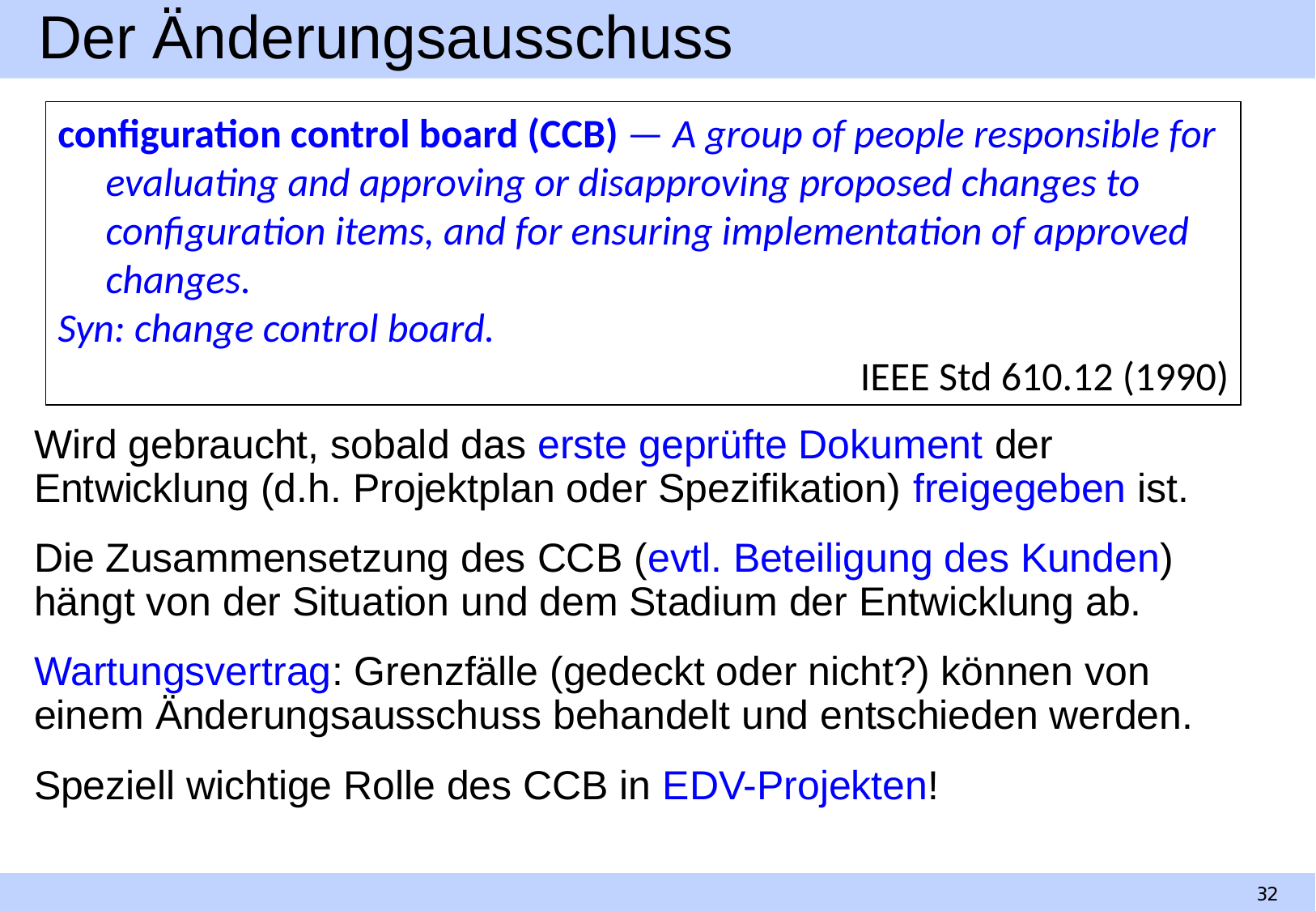

# Der Änderungsausschuss
configuration control board (CCB) — A group of people responsible for evaluating and approving or disapproving proposed changes to configuration items, and for ensuring implementation of approved changes.
Syn: change control board.
IEEE Std 610.12 (1990)
Wird gebraucht, sobald das erste geprüfte Dokument der Entwicklung (d.h. Projektplan oder Spezifikation) freigegeben ist.
Die Zusammensetzung des CCB (evtl. Beteiligung des Kunden) hängt von der Situation und dem Stadium der Entwicklung ab.
Wartungsvertrag: Grenzfälle (gedeckt oder nicht?) können von einem Änderungsausschuss behandelt und entschieden werden.
Speziell wichtige Rolle des CCB in EDV-Projekten!

32